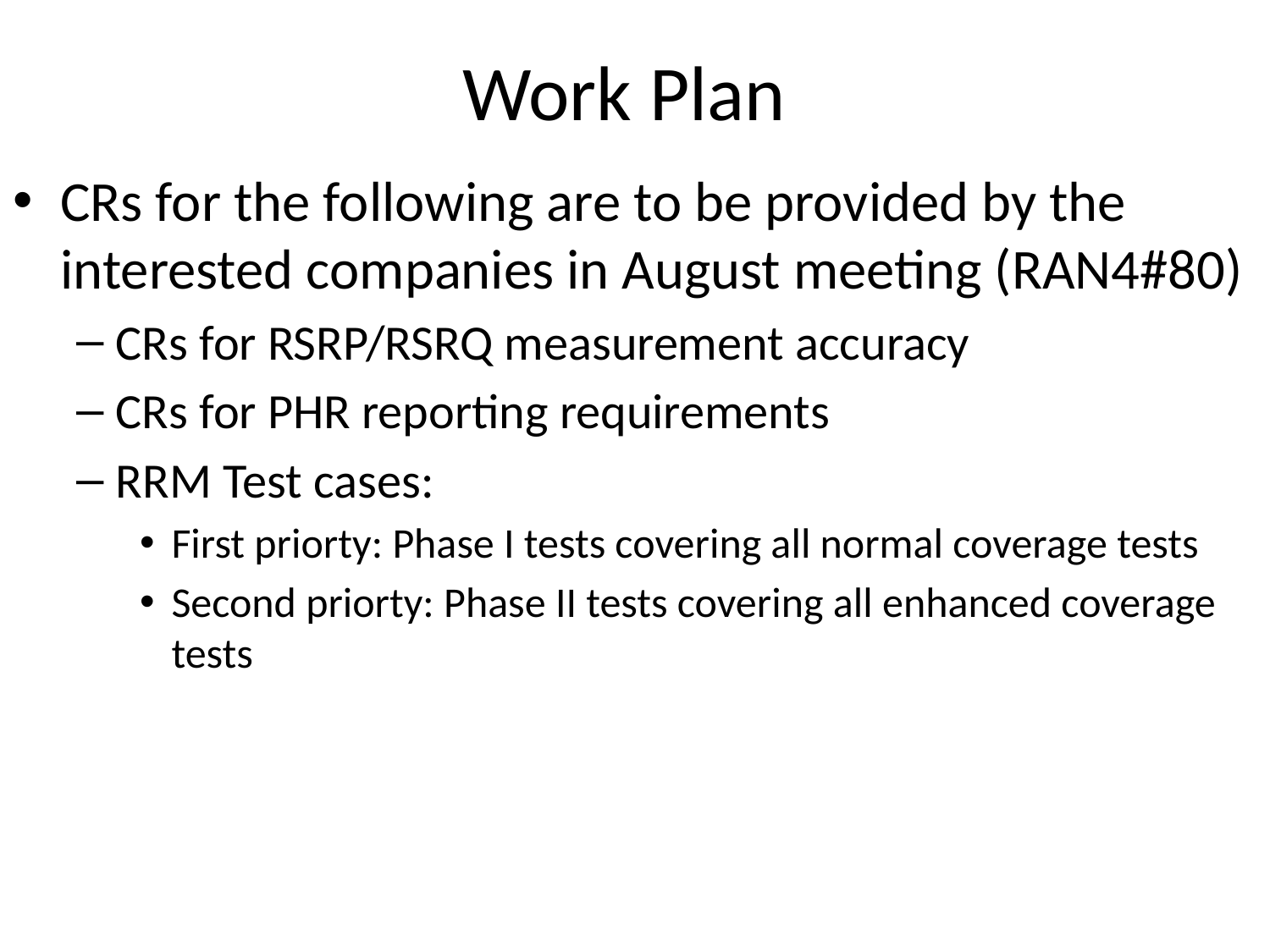

# Work Plan
CRs for the following are to be provided by the interested companies in August meeting (RAN4#80)
CRs for RSRP/RSRQ measurement accuracy
CRs for PHR reporting requirements
RRM Test cases:
First priorty: Phase I tests covering all normal coverage tests
Second priorty: Phase II tests covering all enhanced coverage tests